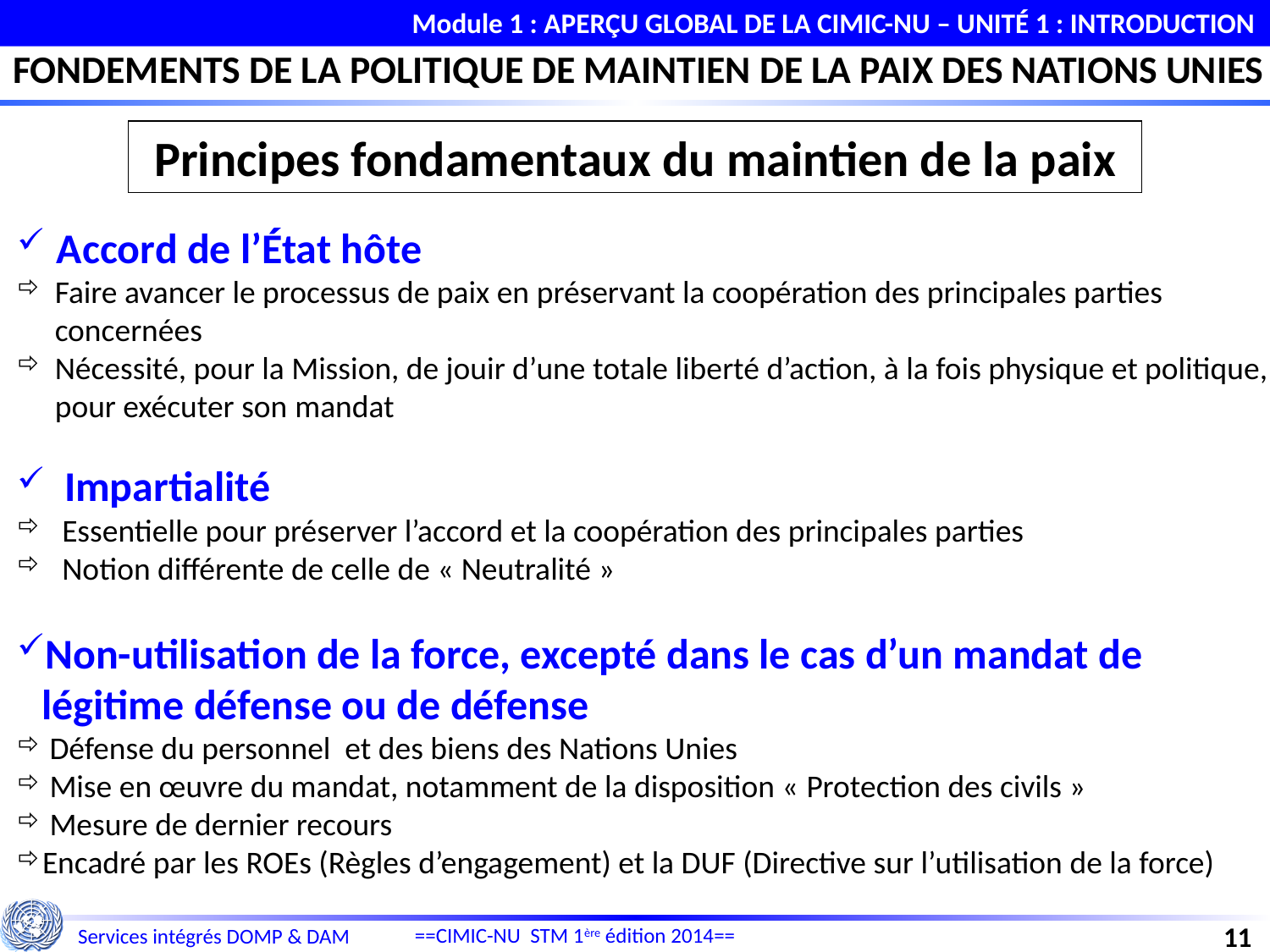

Module 1 : APERÇU GLOBAL DE LA CIMIC-NU – UNITÉ 1 : INTRODUCTION
FONDEMENTS DE LA POLITIQUE DE MAINTIEN DE LA PAIX DES NATIONS UNIES
Principes fondamentaux du maintien de la paix
 Accord de l’État hôte
Faire avancer le processus de paix en préservant la coopération des principales parties concernées
Nécessité, pour la Mission, de jouir d’une totale liberté d’action, à la fois physique et politique, pour exécuter son mandat

 Impartialité
 Essentielle pour préserver l’accord et la coopération des principales parties
 Notion différente de celle de « Neutralité »

Non-utilisation de la force, excepté dans le cas d’un mandat de légitime défense ou de défense
 Défense du personnel  et des biens des Nations Unies
 Mise en œuvre du mandat, notamment de la disposition « Protection des civils »
 Mesure de dernier recours
Encadré par les ROEs (Règles d’engagement) et la DUF (Directive sur l’utilisation de la force)
11
==CIMIC-NU  STM 1ère édition 2014==
Services intégrés DOMP & DAM